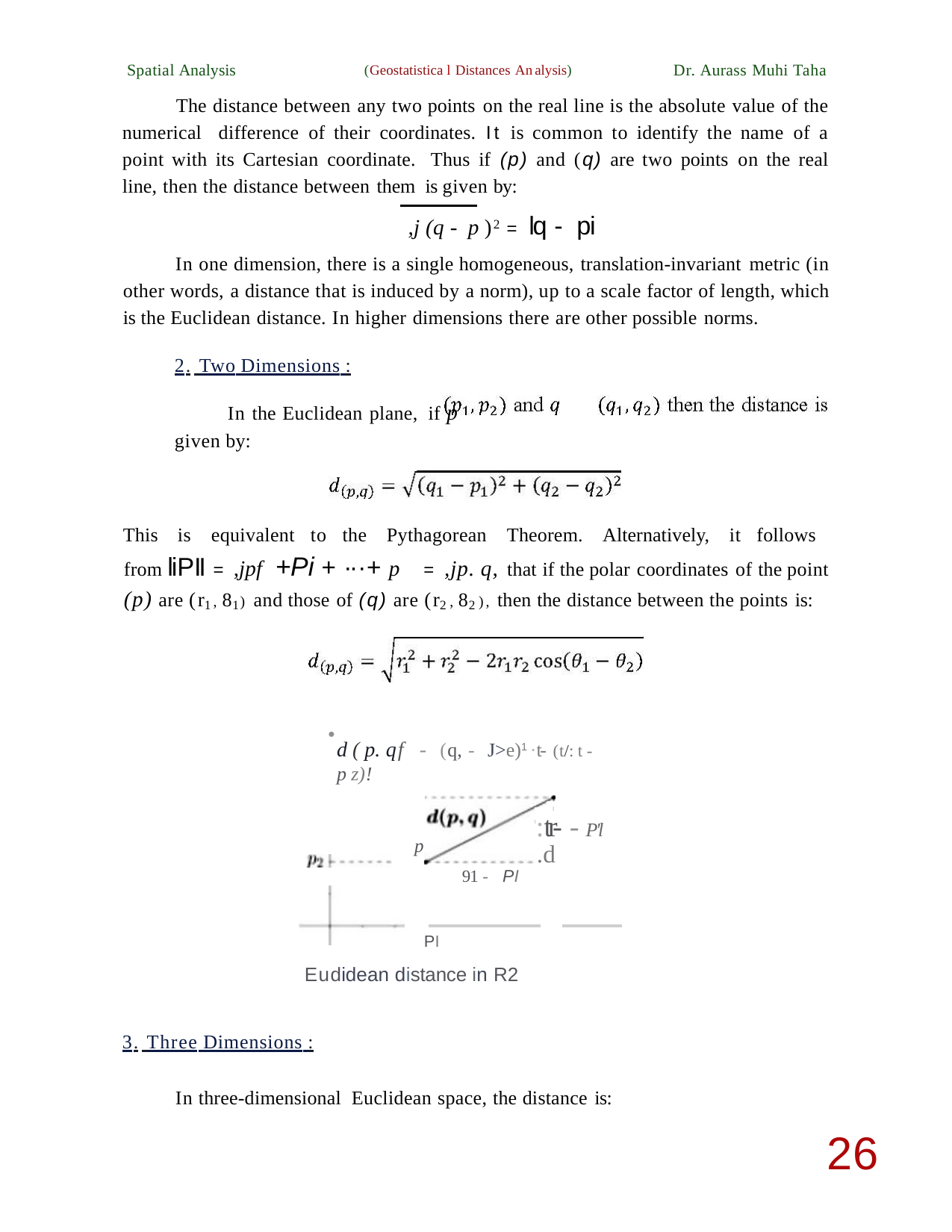

Spatial Analysis	(Geostatistica l Distances Analysis)	Dr. Aurass Muhi Taha

The distance between any two points on the real line is the absolute value of the numerical  difference of their coordinates. It is common to identify the name of a point with its Cartesian coordinate.  Thus if (p) and (q) are two points on the real line, then the distance between them  is given by:

,j (q -p )2  = lq - pi
In one dimension, there is a single homogeneous, translation-invariant metric (in other words, a distance that is induced by a norm), up to a scale factor of length, which is the Euclidean distance. In higher dimensions there are other possible norms.

2. Two Dimensions :

In the Euclidean plane,  if p
given by:

This   is   equivalent  to  the   Pythagorean   Theorem.   Alternatively,   it  follows   from liPII = ,jpf  +Pi + ···+ p  = ,jp. q, that if the polar coordinates of the point (p) are (r1, 81) and those of (q) are (r2 , 82 ), then the distance between the points is:

•
d ( p. qf   - (q, - J>e)1·t- (t/:t- p z)!

I
I:tr- -P'l
.d
p

91 - PI

PI

Eudidean distance in R2

3. Three Dimensions :

In three-dimensional  Euclidean space, the distance is:

26